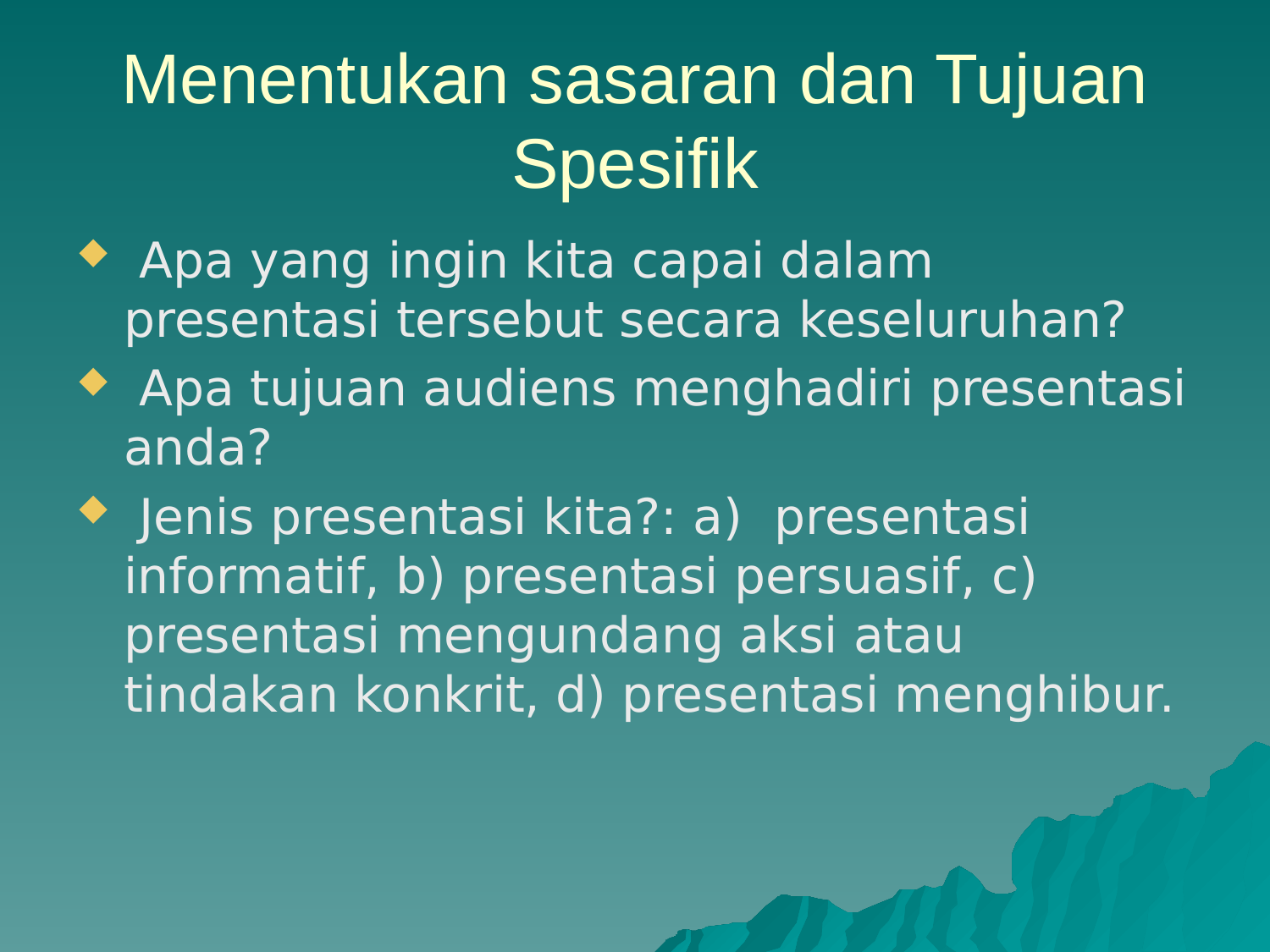

# Menentukan sasaran dan Tujuan Spesifik
 Apa yang ingin kita capai dalam presentasi tersebut secara keseluruhan?
 Apa tujuan audiens menghadiri presentasi anda?
 Jenis presentasi kita?: a)  presentasi informatif, b) presentasi persuasif, c) presentasi mengundang aksi atau tindakan konkrit, d) presentasi menghibur.